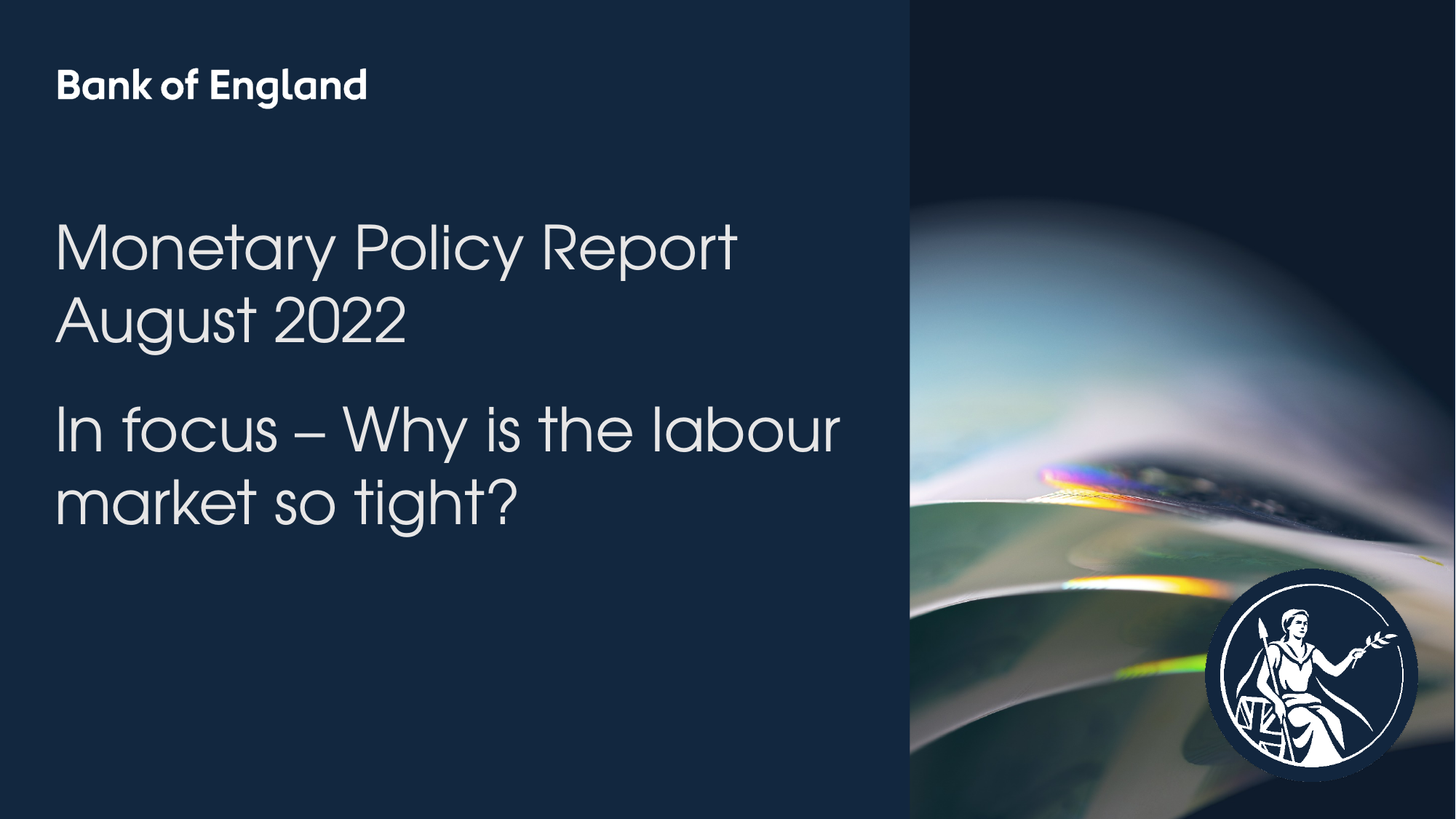

Monetary Policy Report
August 2022
In focus – Why is the labour market so tight?